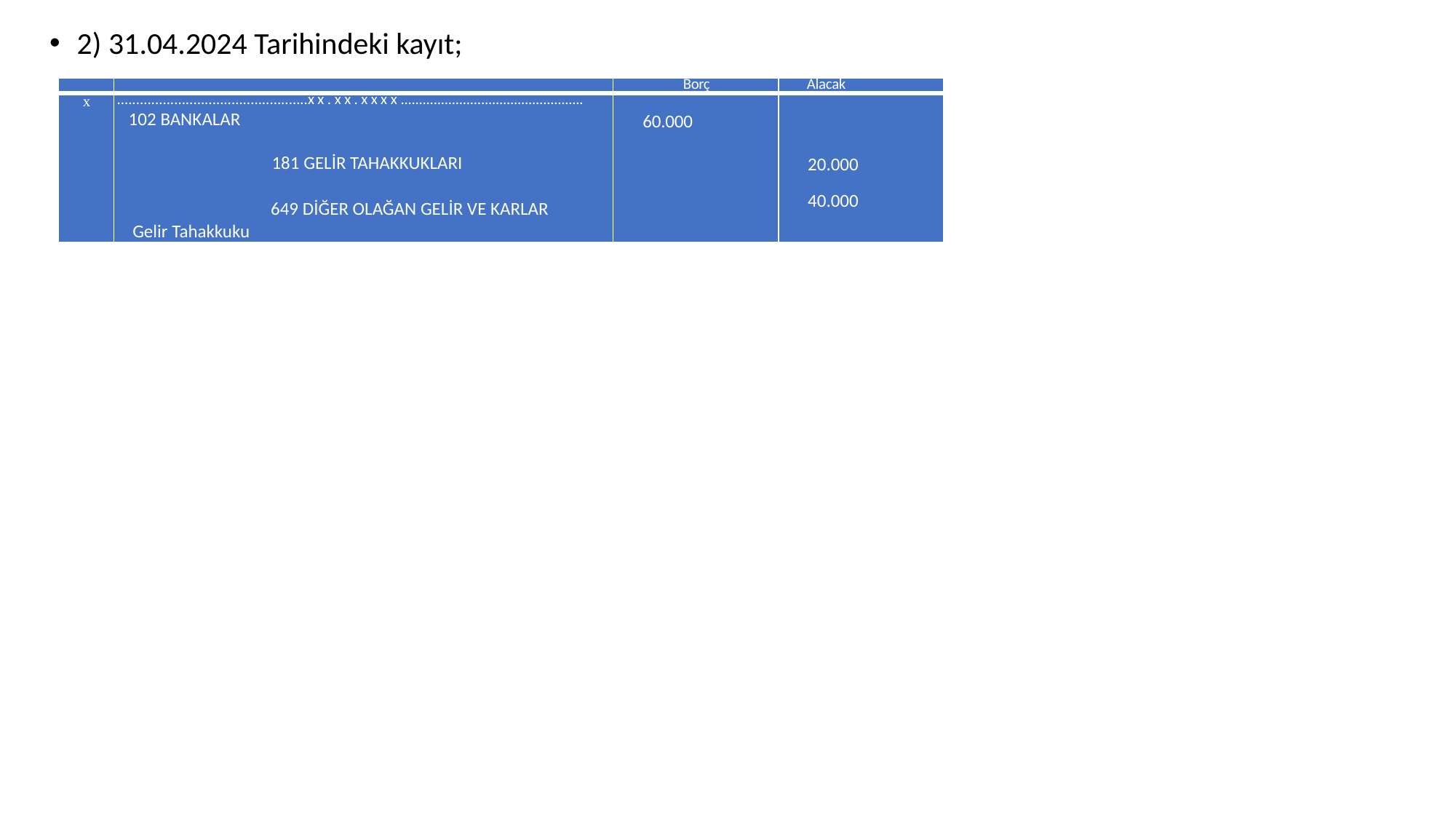

2) 31.04.2024 Tarihindeki kayıt;
|  |  | Borç | Alacak |
| --- | --- | --- | --- |
| x | ..................................................xx.xx.xxxx.................................................. 102 BANKALAR 181 GELİR TAHAKKUKLARI 649 DİĞER OLAĞAN GELİR VE KARLAR Gelir Tahakkuku | 60.000 | 20.000 40.000 |